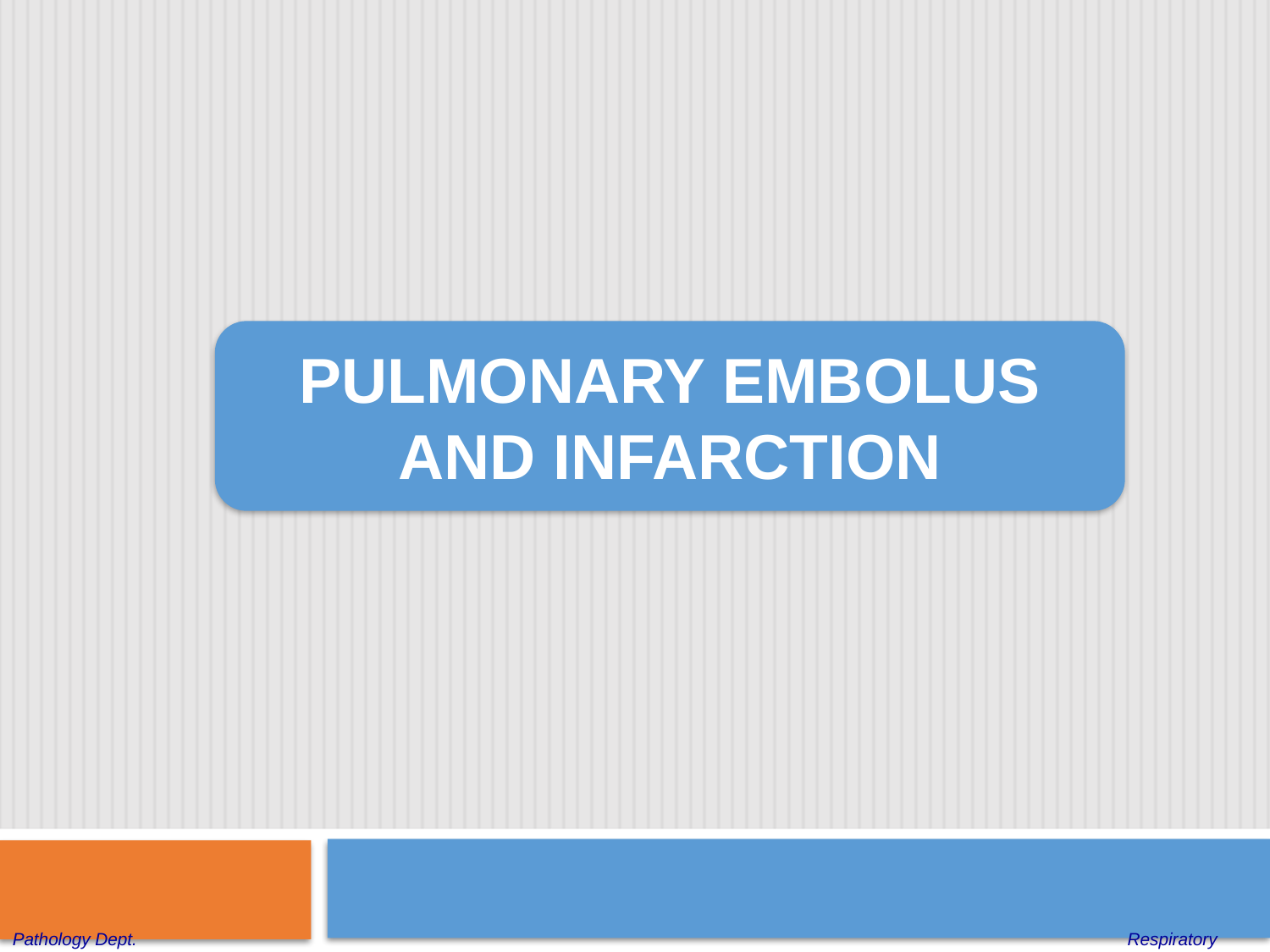

PULMONARY EMBOLUS AND INFARCTION

Respiratory Block
Pathology Dept. KSU